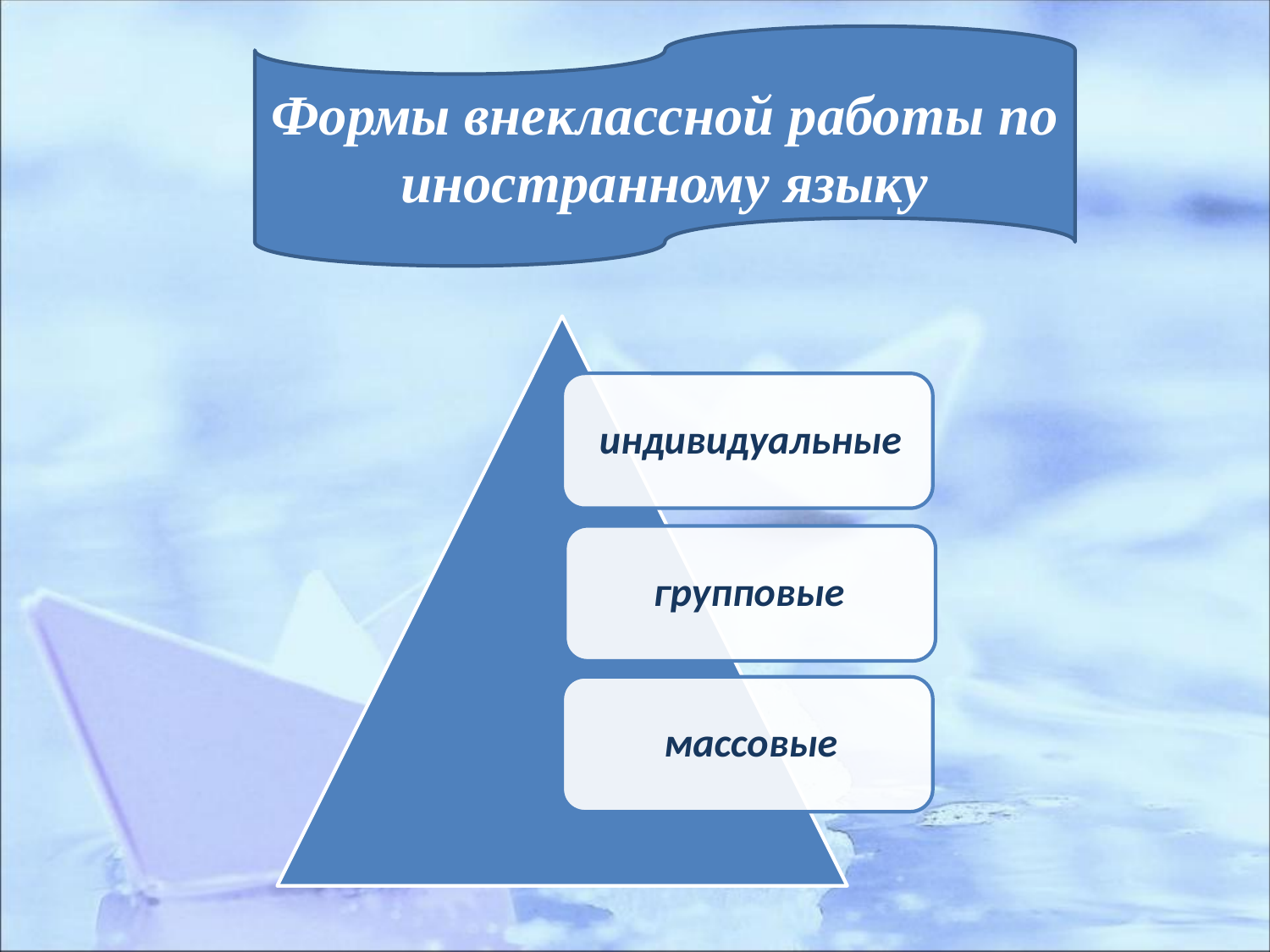

Формы внеклассной работы по иностранному языку
индивидуальные
групповые
массовые